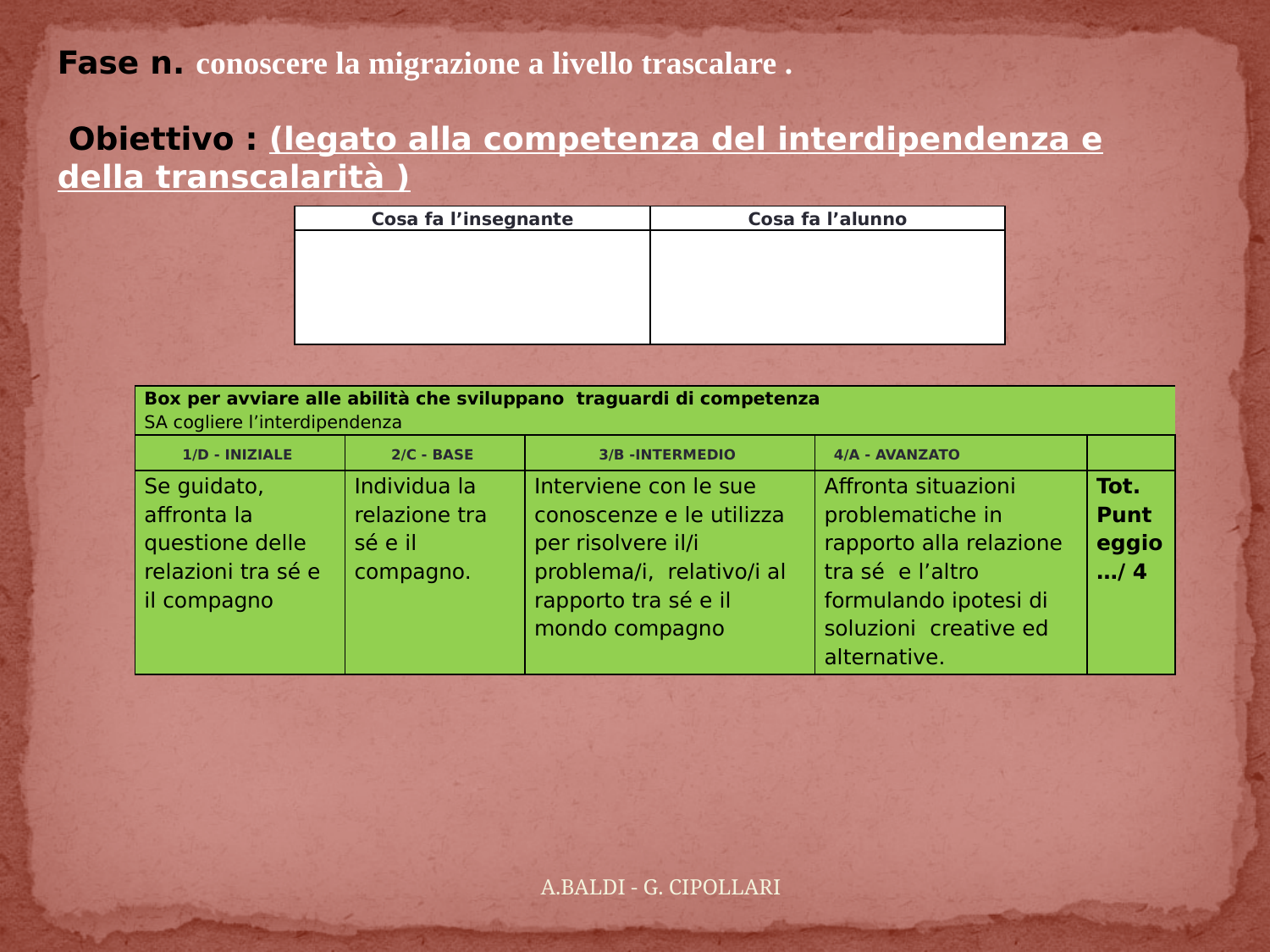

Fase n. conoscere la migrazione a livello trascalare .

 Obiettivo : (legato alla competenza del interdipendenza e della transcalarità )

| Cosa fa l’insegnante | Cosa fa l’alunno |
| --- | --- |
|  |  |
| Box per avviare alle abilità che sviluppano traguardi di competenza SA cogliere l’interdipendenza |  |  |  |  |
| --- | --- | --- | --- | --- |
| 1/D - INIZIALE | 2/C - BASE | 3/B -INTERMEDIO | 4/A - AVANZATO |  |
| Se guidato, affronta la questione delle relazioni tra sé e il compagno | Individua la relazione tra sé e il compagno. | Interviene con le sue conoscenze e le utilizza per risolvere il/i problema/i, relativo/i al rapporto tra sé e il mondo compagno | Affronta situazioni problematiche in rapporto alla relazione tra sé e l’altro formulando ipotesi di soluzioni creative ed alternative. | Tot. Punteggio …/ 4 |
A.BALDI - G. CIPOLLARI